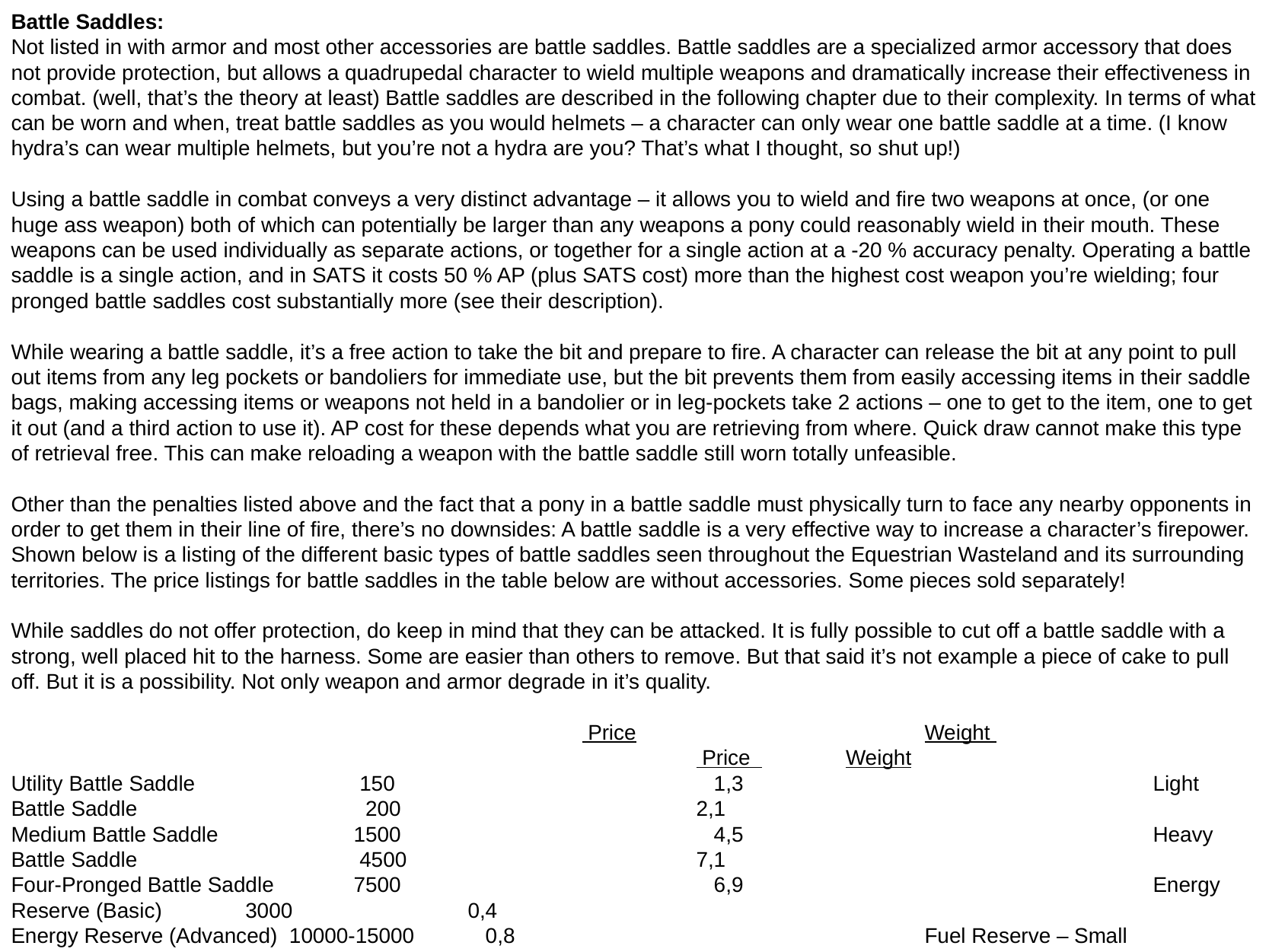

Battle Saddles:
Not listed in with armor and most other accessories are battle saddles. Battle saddles are a specialized armor accessory that does not provide protection, but allows a quadrupedal character to wield multiple weapons and dramatically increase their effectiveness in combat. (well, that’s the theory at least) Battle saddles are described in the following chapter due to their complexity. In terms of what can be worn and when, treat battle saddles as you would helmets – a character can only wear one battle saddle at a time. (I know hydra’s can wear multiple helmets, but you’re not a hydra are you? That’s what I thought, so shut up!)

Using a battle saddle in combat conveys a very distinct advantage – it allows you to wield and fire two weapons at once, (or one huge ass weapon) both of which can potentially be larger than any weapons a pony could reasonably wield in their mouth. These weapons can be used individually as separate actions, or together for a single action at a -20 % accuracy penalty. Operating a battle saddle is a single action, and in SATS it costs 50 % AP (plus SATS cost) more than the highest cost weapon you’re wielding; four pronged battle saddles cost substantially more (see their description).

While wearing a battle saddle, it’s a free action to take the bit and prepare to fire. A character can release the bit at any point to pull out items from any leg pockets or bandoliers for immediate use, but the bit prevents them from easily accessing items in their saddle bags, making accessing items or weapons not held in a bandolier or in leg-pockets take 2 actions – one to get to the item, one to get it out (and a third action to use it). AP cost for these depends what you are retrieving from where. Quick draw cannot make this type of retrieval free. This can make reloading a weapon with the battle saddle still worn totally unfeasible.

Other than the penalties listed above and the fact that a pony in a battle saddle must physically turn to face any nearby opponents in order to get them in their line of fire, there’s no downsides: A battle saddle is a very effective way to increase a character’s firepower. Shown below is a listing of the different basic types of battle saddles seen throughout the Equestrian Wasteland and its surrounding territories. The price listings for battle saddles in the table below are without accessories. Some pieces sold separately!

While saddles do not offer protection, do keep in mind that they can be attacked. It is fully possible to cut off a battle saddle with a strong, well placed hit to the harness. Some are easier than others to remove. But that said it’s not example a piece of cake to pull off. But it is a possibility. Not only weapon and armor degrade in it’s quality.

					 Price			Weight 								 Price  	      Weight
Utility Battle Saddle 		 150 		   	   1,3				Light Battle Saddle 	 	  200 			2,1
Medium Battle Saddle  		1500 		  	   4,5				Heavy Battle Saddle 		 4500			7,1
Four-Pronged Battle Saddle 	7500 		   	   6,9				Energy Reserve (Basic) 	 3000 	 	0,4
Energy Reserve (Advanced)  10000-15000 	   0,8				Fuel Reserve – Small 		  500 			1,2
Fuel Reserve – Medium 	1500 			   2,7 				Fuel Reserve – Large 		 2500 		3,9
Munitions Case 			 100 			   1,4 				Retractable Trigger Bit 		  250 			0,4
Semi-Auto Loader System     	500-1000 		   2,3 				Auto Loader System 		1000-4000 		2,2